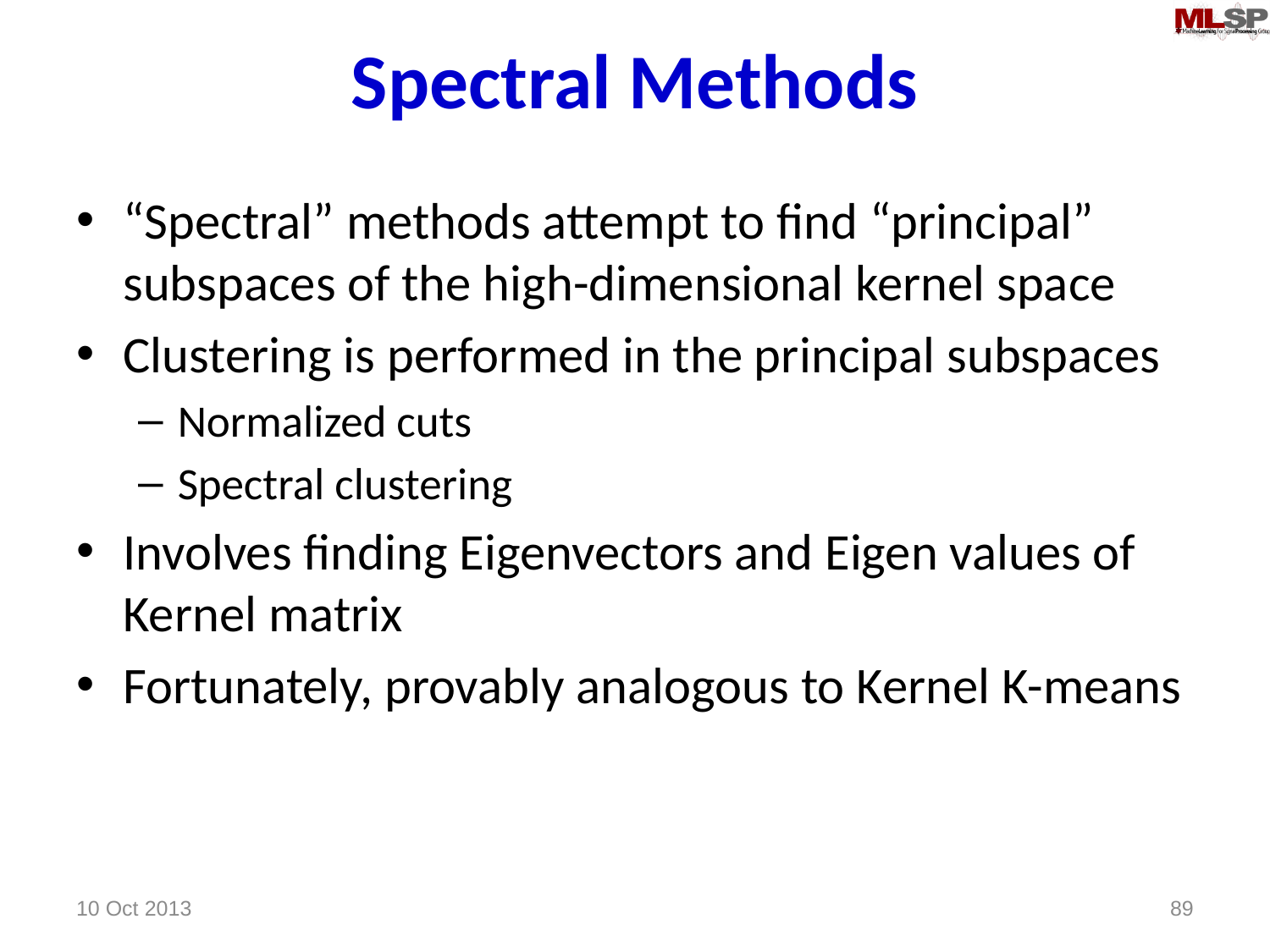

# Spectral Methods
“Spectral” methods attempt to find “principal” subspaces of the high-dimensional kernel space
Clustering is performed in the principal subspaces
Normalized cuts
Spectral clustering
Involves finding Eigenvectors and Eigen values of Kernel matrix
Fortunately, provably analogous to Kernel K-means
10 Oct 2013
89